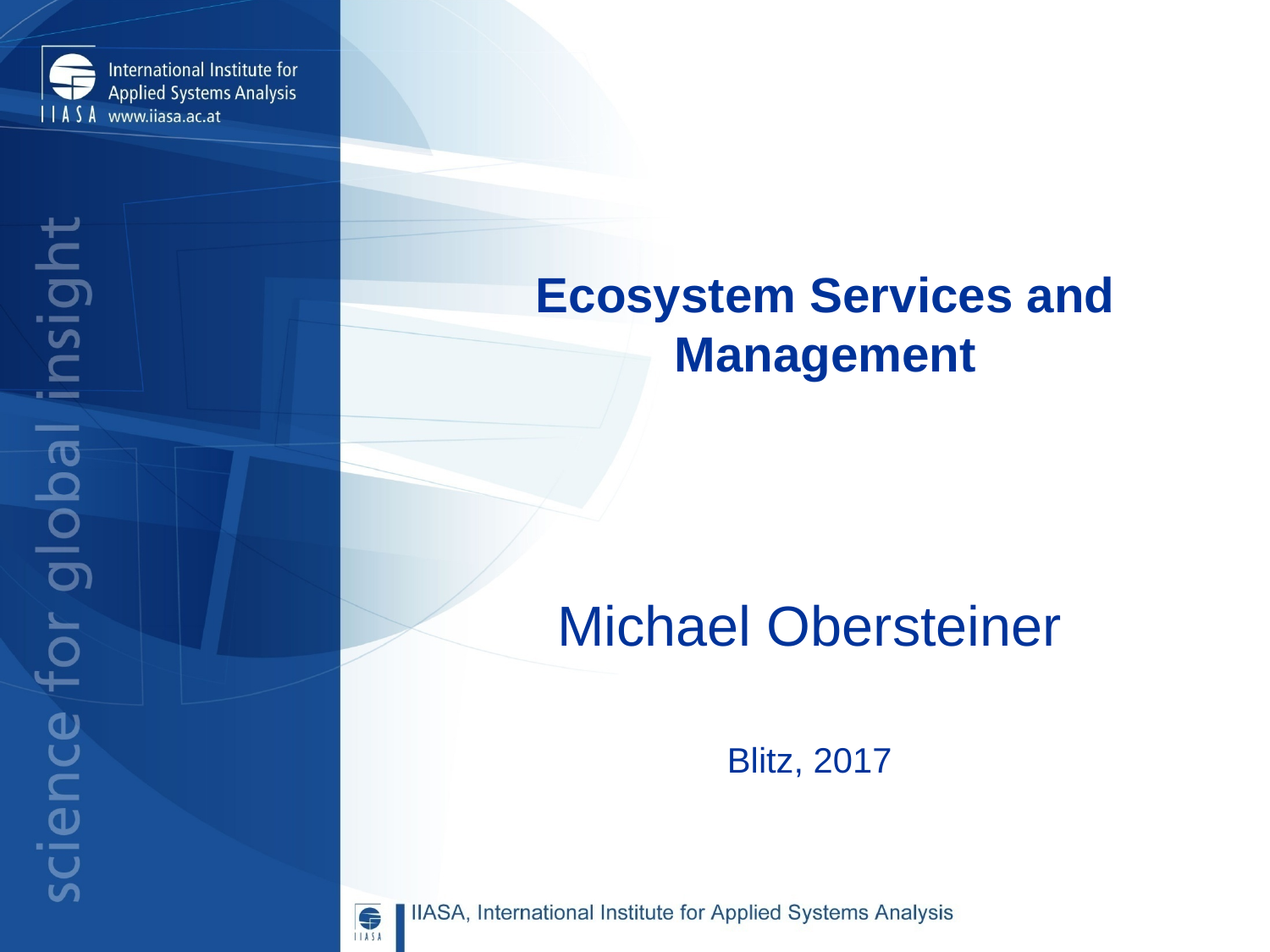

# Ecosystem Services and Management
Michael Obersteiner

Blitz, 2017